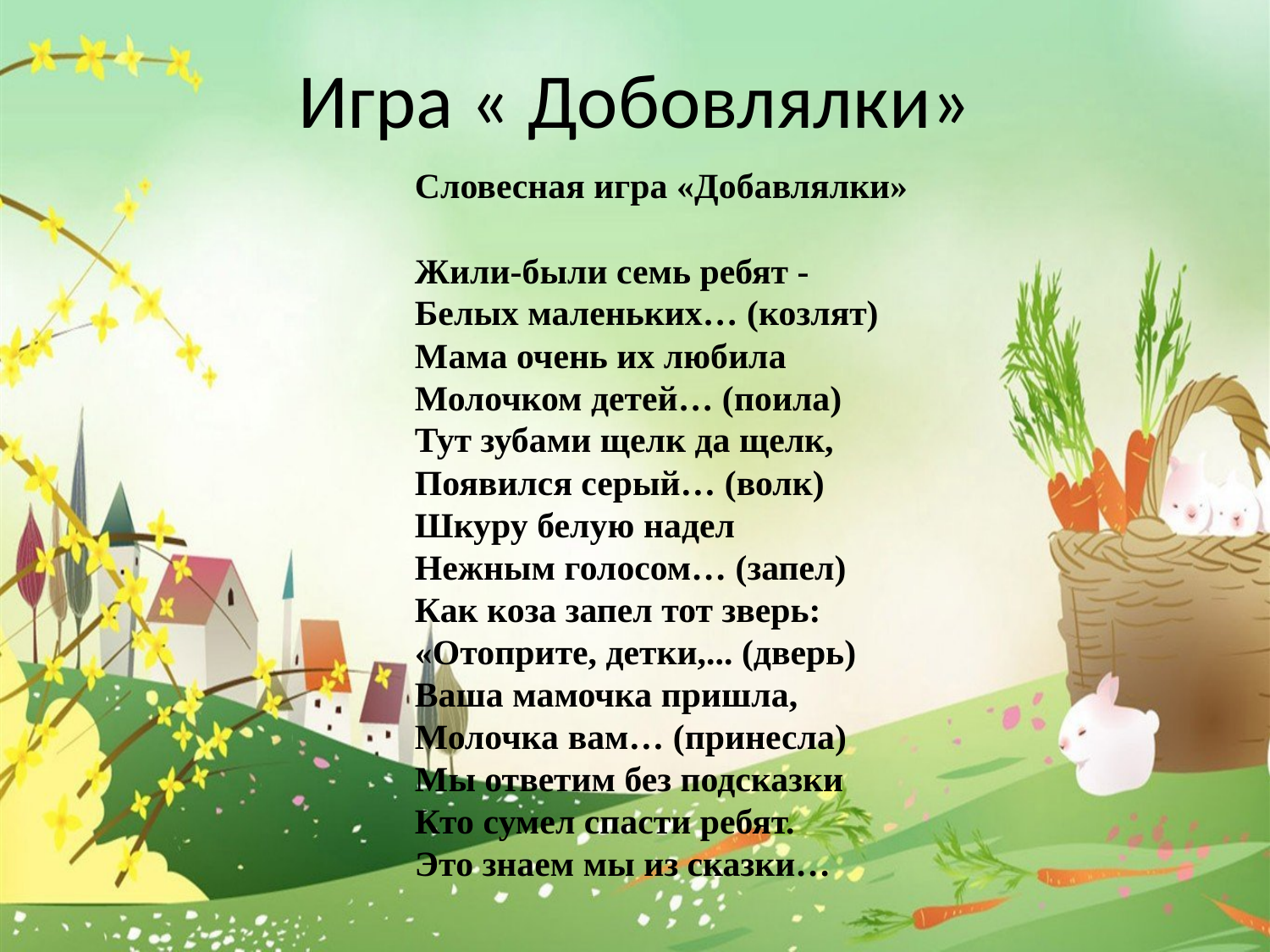

# Игра « Добовлялки»
Словесная игра «Добавлялки»

Жили-были семь ребят -
Белых маленьких… (козлят)
Мама очень их любила
Молочком детей… (поила)
Тут зубами щелк да щелк,
Появился серый… (волк)
Шкуру белую надел
Нежным голосом… (запел)
Как коза запел тот зверь:
«Отоприте, детки,... (дверь)
Ваша мамочка пришла,
Молочка вам… (принесла)
Мы ответим без подсказки
Кто сумел спасти ребят.
Это знаем мы из сказки…